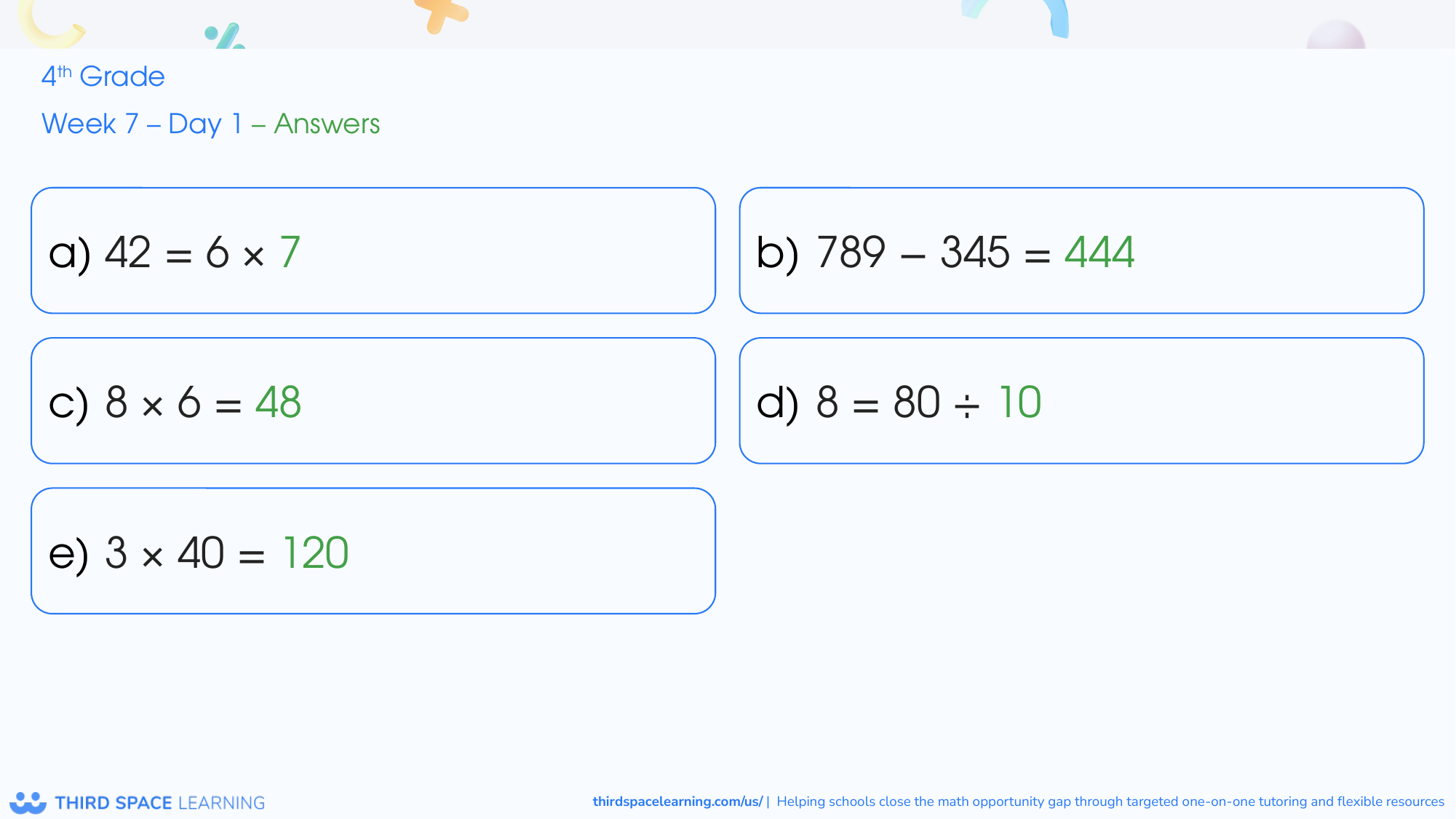

4th Grade
Week 7 – Day 1 – Answers
42 = 6 × 7
789 − 345 = 444
8 × 6 = 48
8 = 80 ÷ 10
3 × 40 = 120